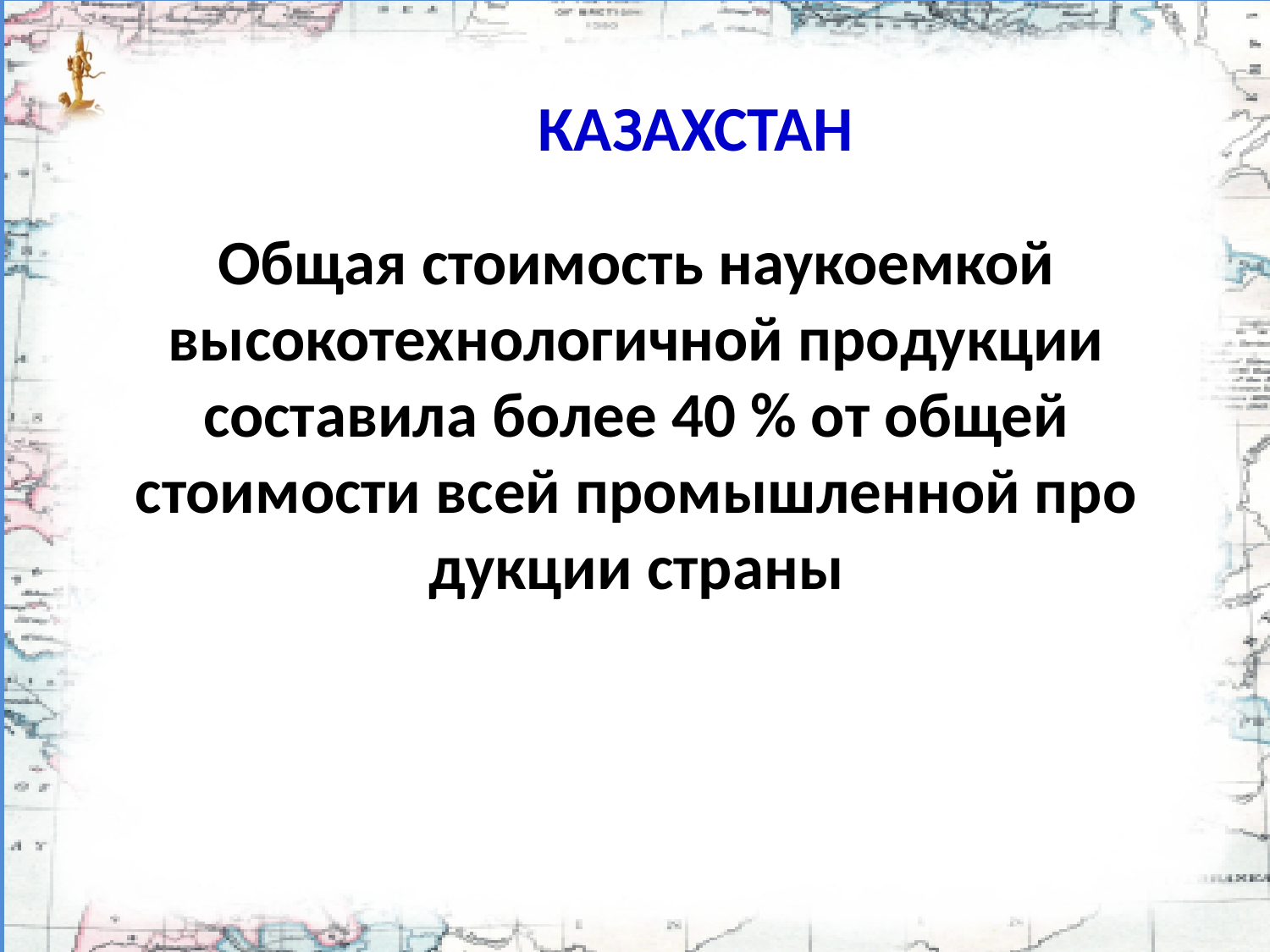

# КАЗАХСТАН
Общая стоимость наукоемкой высокотехнологичной продукции составила более 40 % от общей стоимости всей промышленной про­дукции страны